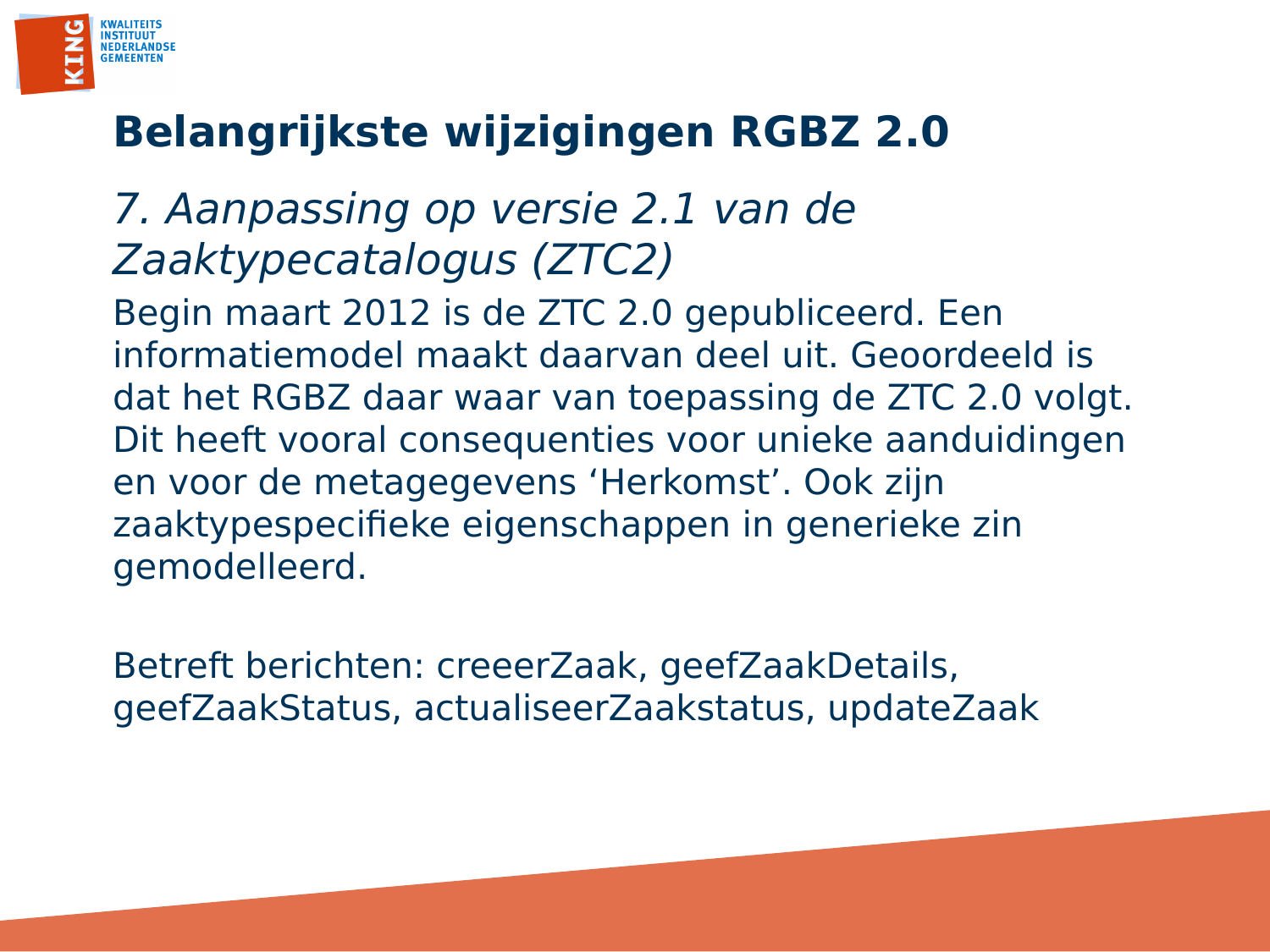

# Belangrijkste wijzigingen RGBZ 2.0
7. Aanpassing op versie 2.1 van de Zaaktypecatalogus (ZTC2)
Begin maart 2012 is de ZTC 2.0 gepubliceerd. Een informatiemodel maakt daarvan deel uit. Geoordeeld is dat het RGBZ daar waar van toepassing de ZTC 2.0 volgt. Dit heeft vooral consequenties voor unieke aanduidingen en voor de metagegevens ‘Herkomst’. Ook zijn zaaktypespecifieke eigenschappen in generieke zin gemodelleerd.

Betreft berichten: creeerZaak, geefZaakDetails, geefZaakStatus, actualiseerZaakstatus, updateZaak